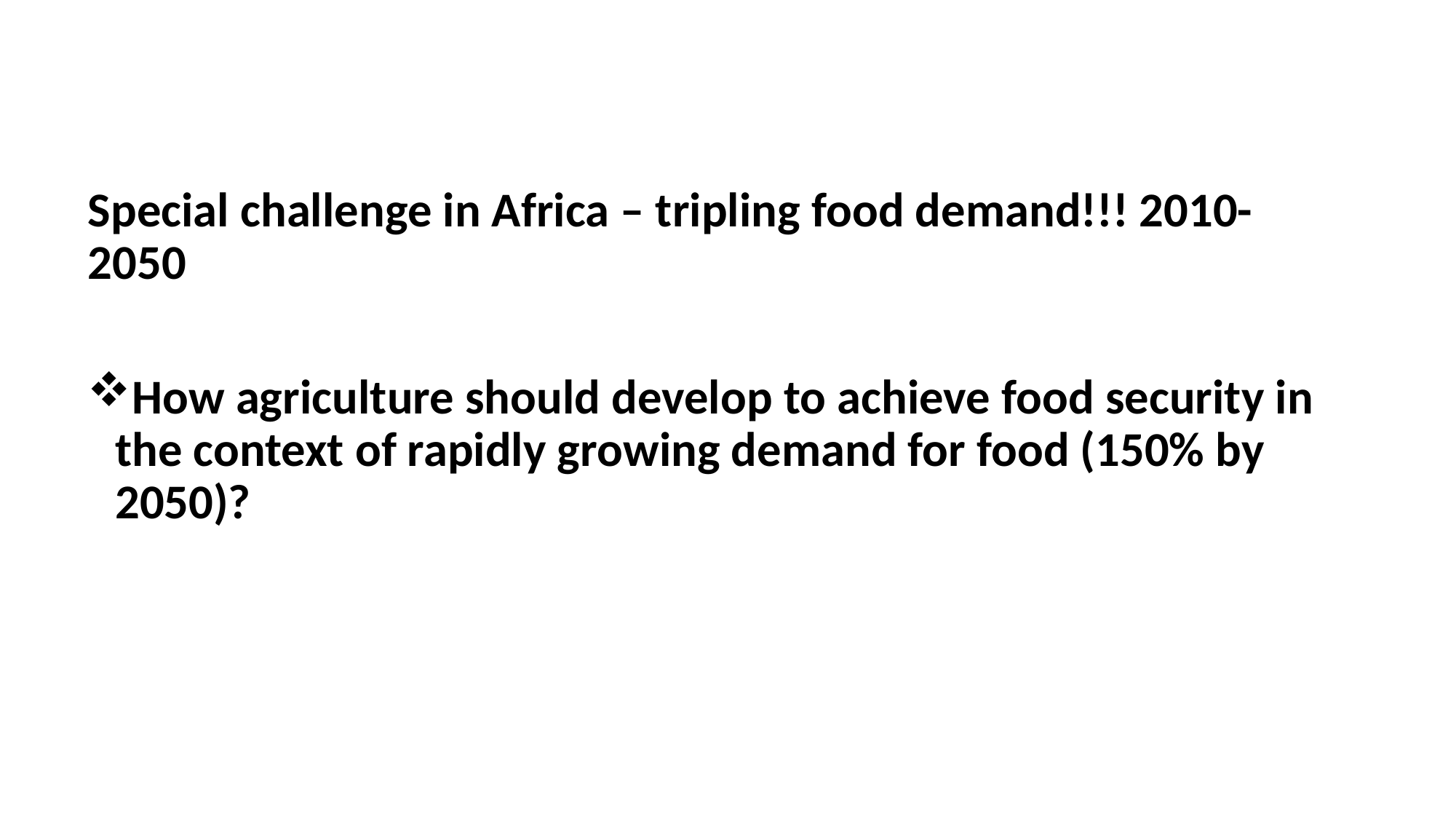

Special challenge in Africa – tripling food demand!!! 2010-2050

How agriculture should develop to achieve food security in the context of rapidly growing demand for food (150% by 2050)?